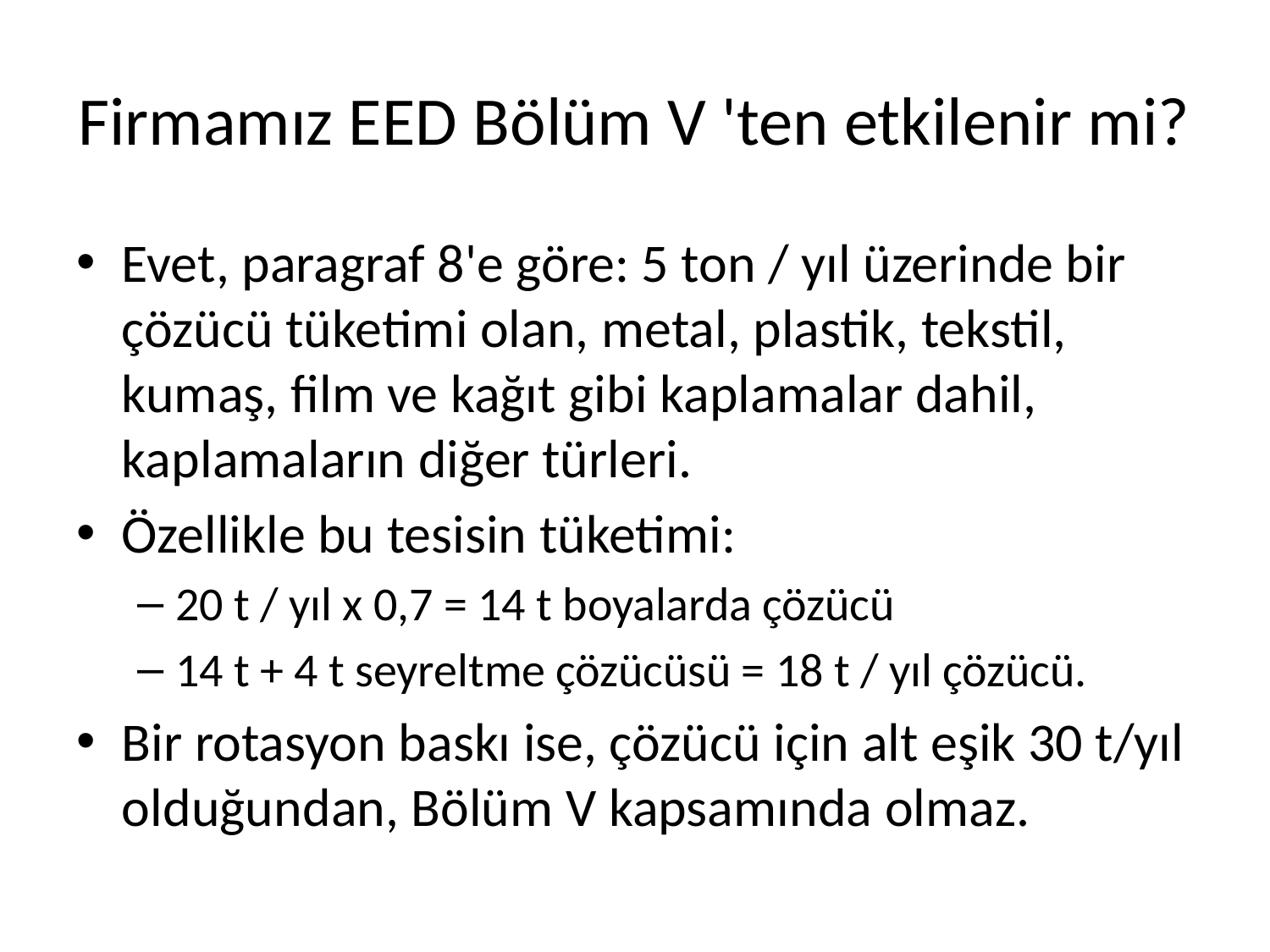

# Firmamız EED Bölüm V 'ten etkilenir mi?
Evet, paragraf 8'e göre: 5 ton / yıl üzerinde bir çözücü tüketimi olan, metal, plastik, tekstil, kumaş, film ve kağıt gibi kaplamalar dahil, kaplamaların diğer türleri.
Özellikle bu tesisin tüketimi:
20 t / yıl x 0,7 = 14 t boyalarda çözücü
14 t + 4 t seyreltme çözücüsü = 18 t / yıl çözücü.
Bir rotasyon baskı ise, çözücü için alt eşik 30 t/yıl olduğundan, Bölüm V kapsamında olmaz.